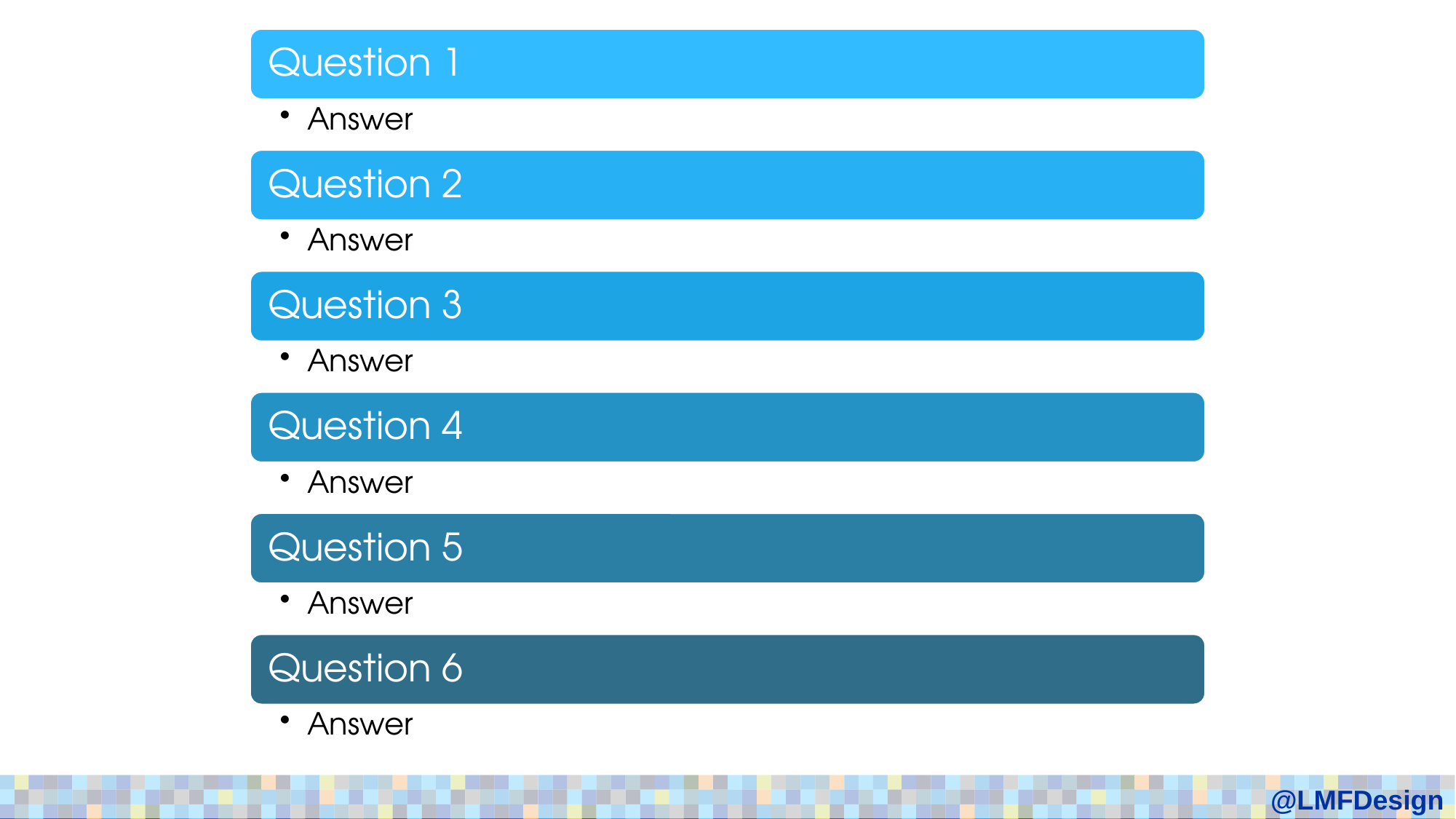

Question 1
Answer
Question 2
Answer
Question 3
Answer
Question 4
Answer
Question 5
Answer
Question 6
Answer